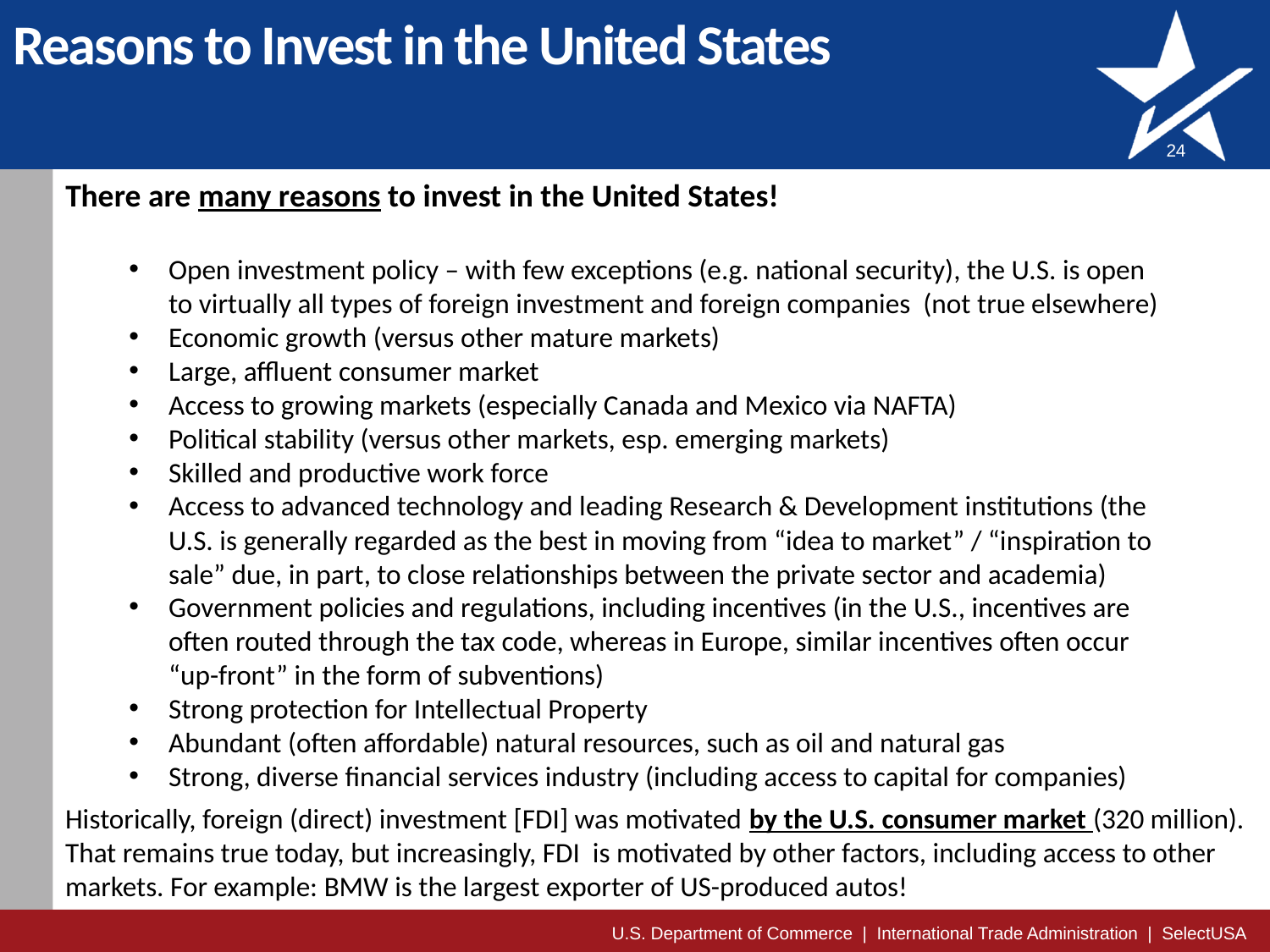

# Reasons to Invest in the United States
24
There are many reasons to invest in the United States!

Open investment policy – with few exceptions (e.g. national security), the U.S. is open to virtually all types of foreign investment and foreign companies  (not true elsewhere)
Economic growth (versus other mature markets)
Large, affluent consumer market
Access to growing markets (especially Canada and Mexico via NAFTA)
Political stability (versus other markets, esp. emerging markets)
Skilled and productive work force
Access to advanced technology and leading Research & Development institutions (the U.S. is generally regarded as the best in moving from “idea to market” / “inspiration to sale” due, in part, to close relationships between the private sector and academia)
Government policies and regulations, including incentives (in the U.S., incentives are often routed through the tax code, whereas in Europe, similar incentives often occur “up-front” in the form of subventions)
Strong protection for Intellectual Property
Abundant (often affordable) natural resources, such as oil and natural gas
Strong, diverse financial services industry (including access to capital for companies)
Historically, foreign (direct) investment [FDI] was motivated by the U.S. consumer market (320 million). That remains true today, but increasingly, FDI  is motivated by other factors, including access to other markets. For example: BMW is the largest exporter of US-produced autos!